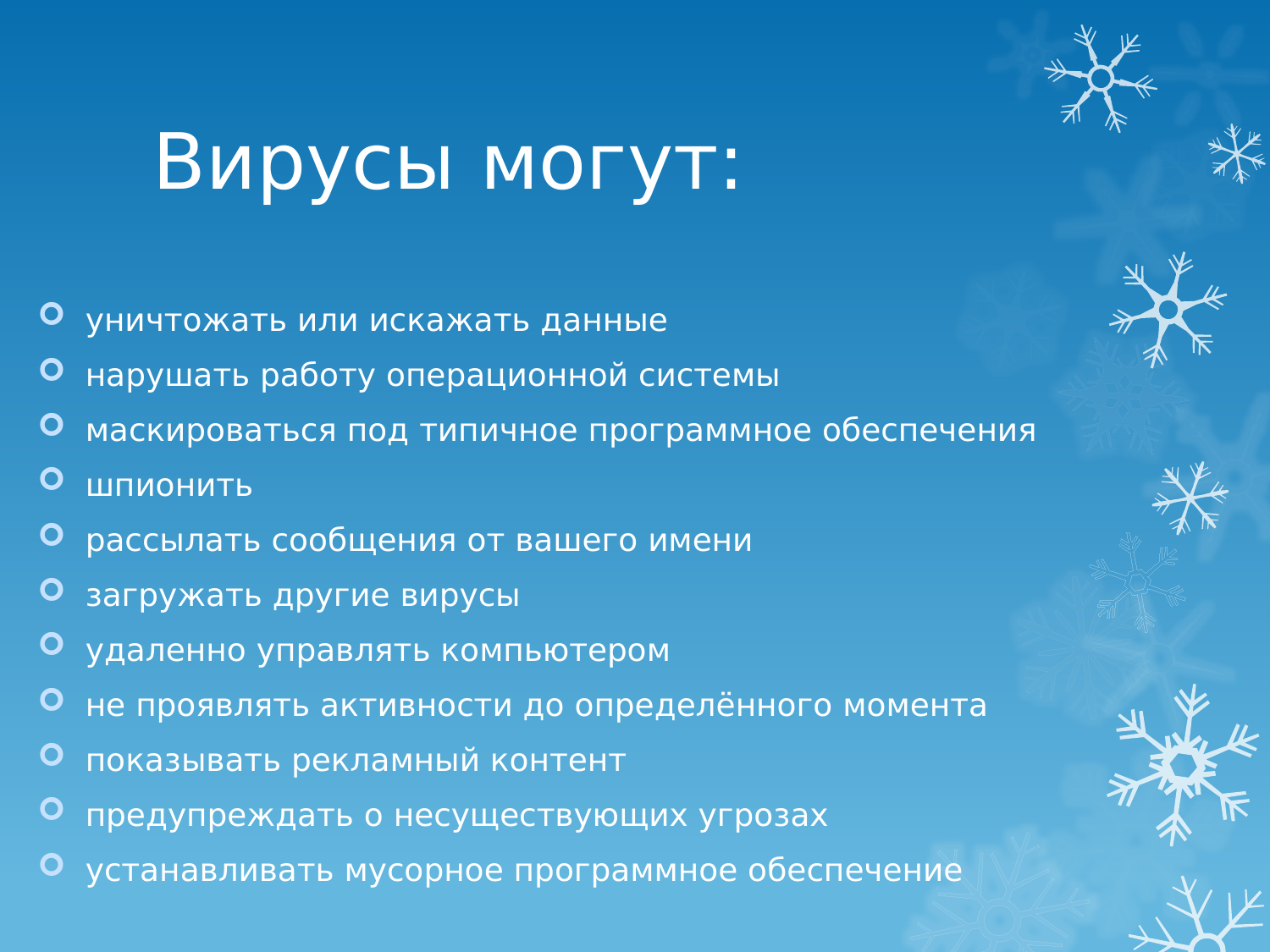

# Вирусы могут:
уничтожать или искажать данные
нарушать работу операционной системы
маскироваться под типичное программное обеспечения
шпионить
рассылать сообщения от вашего имени
загружать другие вирусы
удаленно управлять компьютером
не проявлять активности до определённого момента
показывать рекламный контент
предупреждать о несуществующих угрозах
устанавливать мусорное программное обеспечение